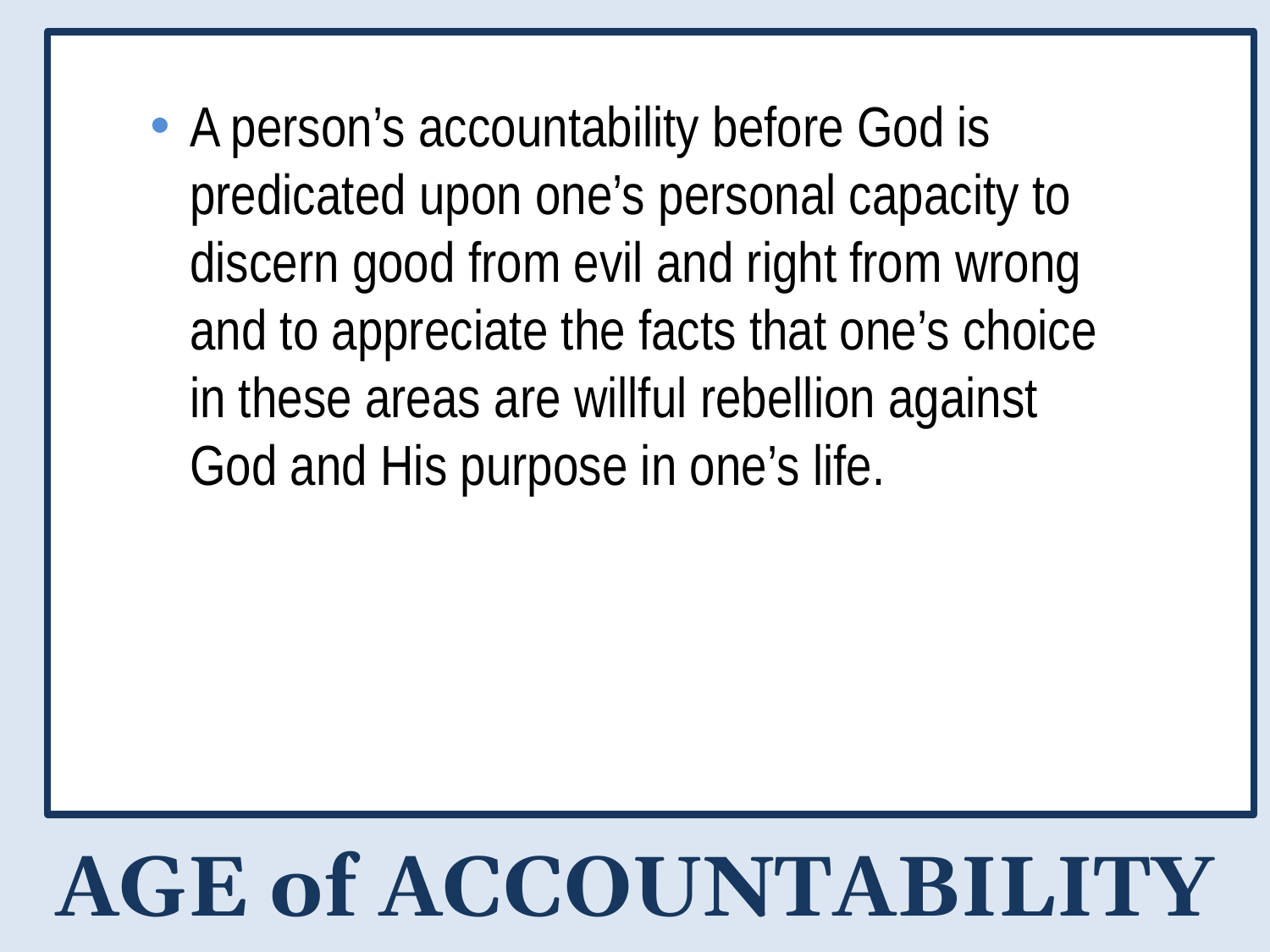

A person’s accountability before God is predicated upon one’s personal capacity to discern good from evil and right from wrong and to appreciate the facts that one’s choice in these areas are willful rebellion against God and His purpose in one’s life.

AGE of ACCOUNTABILITY